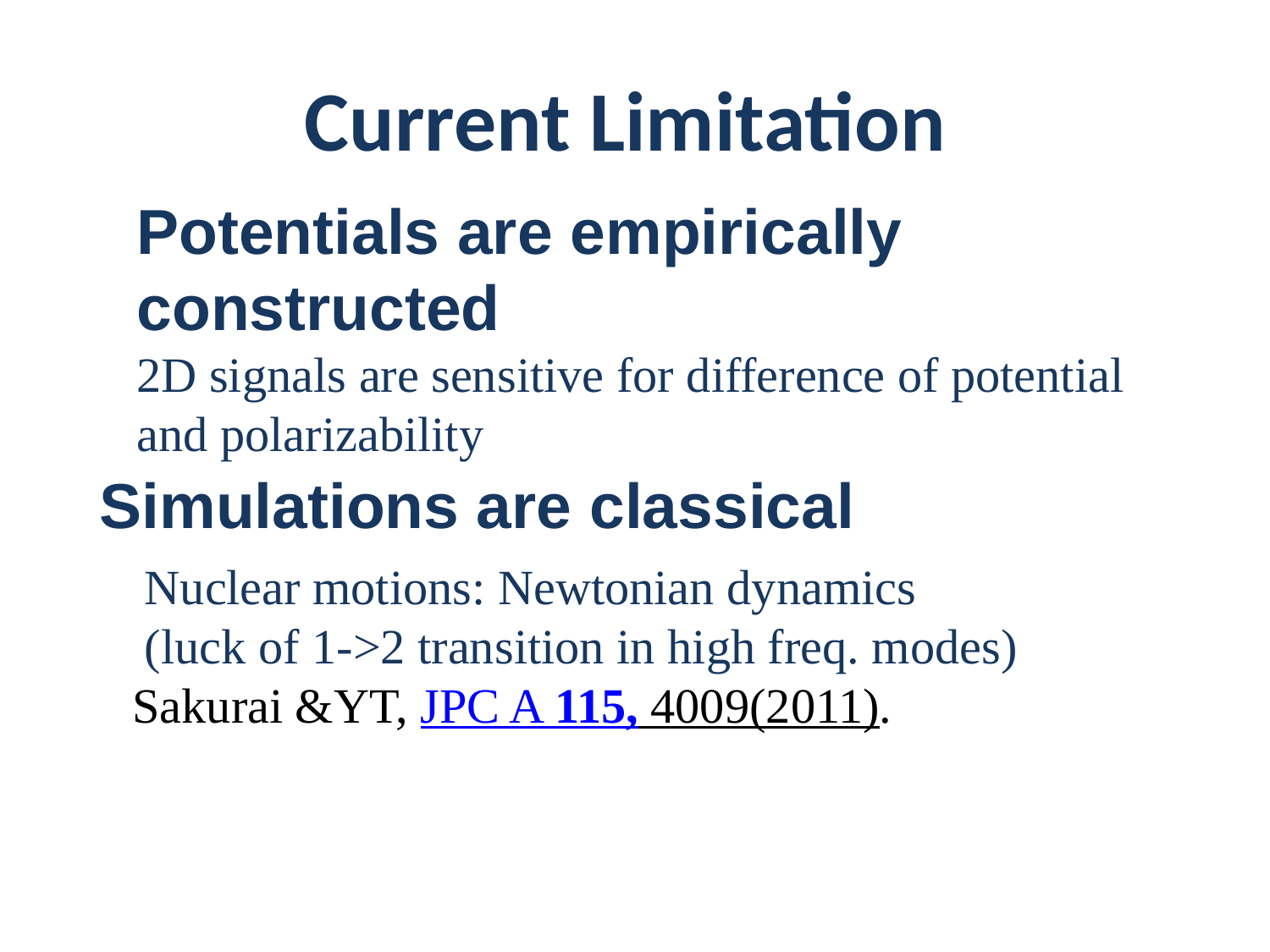

# Current Limitation
Potentials are empirically constructed
2D signals are sensitive for difference of potential
and polarizability
Simulations are classical
  Nuclear motions: Newtonian dynamics
  (luck of 1->2 transition in high freq. modes)
 Sakurai &YT, JPC A 115, 4009(2011).